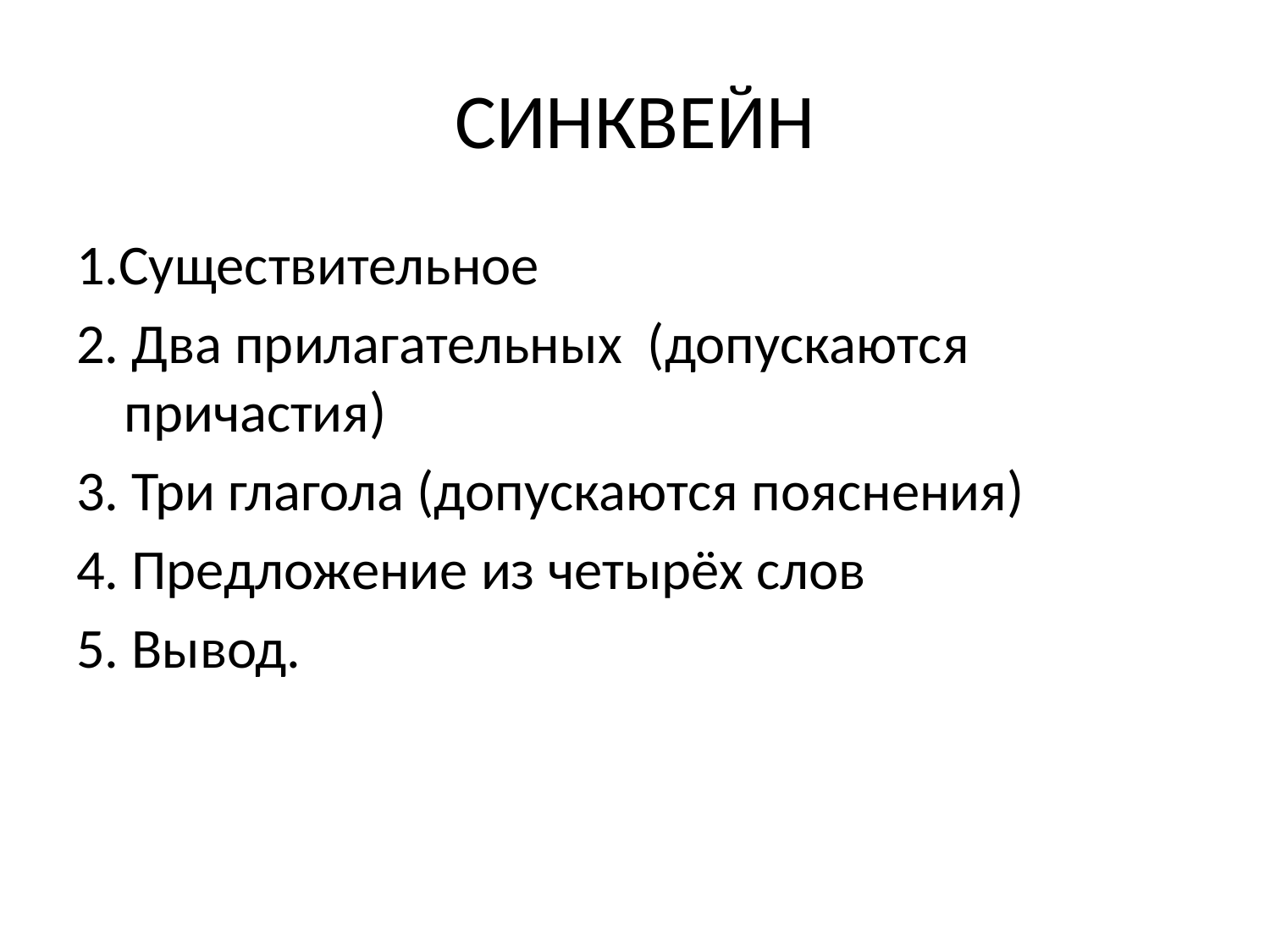

# СИНКВЕЙН
1.Существительное
2. Два прилагательных  (допускаются причастия)
3. Три глагола (допускаются пояснения)
4. Предложение из четырёх слов
5. Вывод.